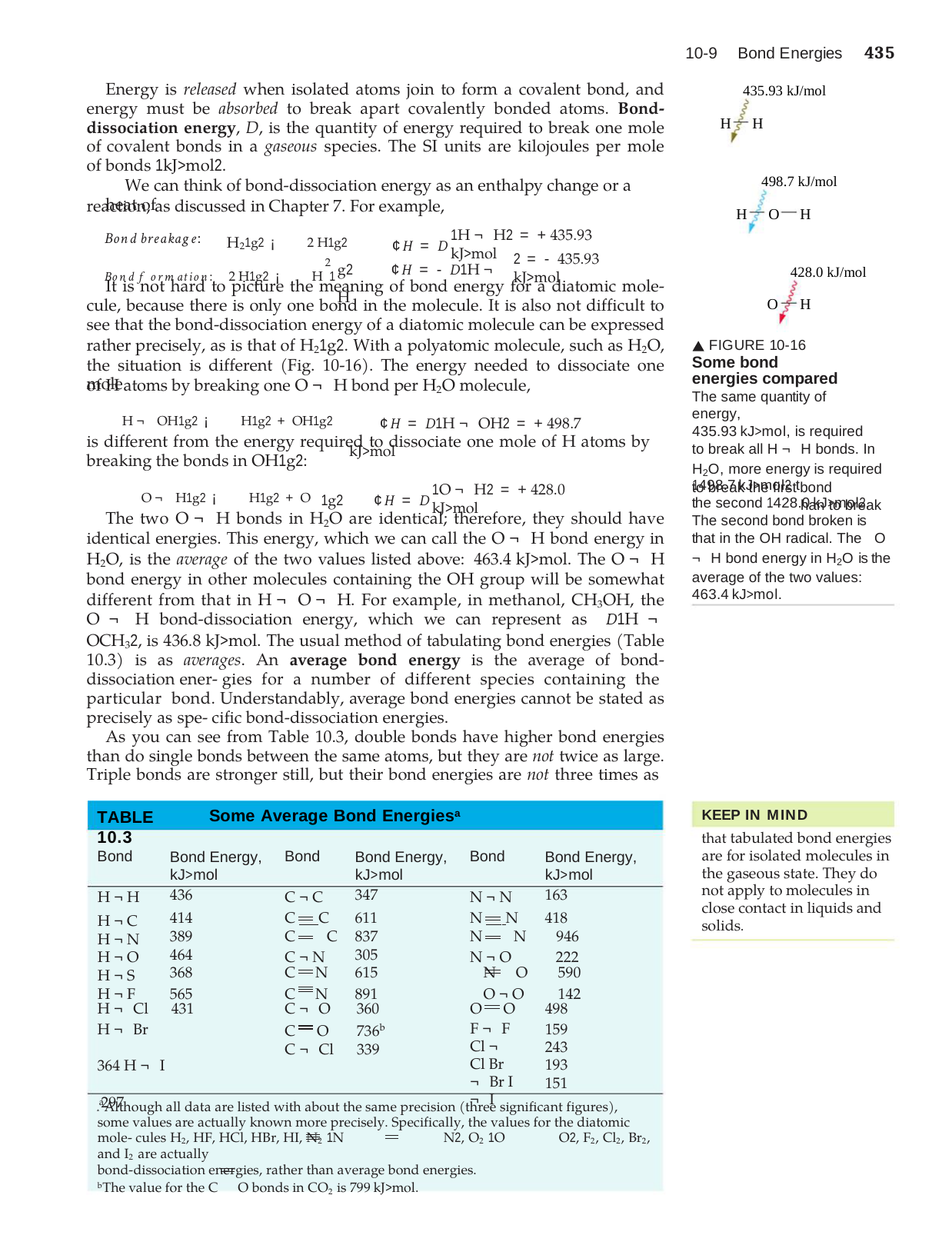

Bond Energies	435
10-9
Energy is released when isolated atoms join to form a covalent bond, and energy  must  be  absorbed  to  break  apart  covalently  bonded  atoms.  Bond- dissociation energy, D, is the quantity of energy required to break one mole of covalent bonds in a gaseous species. The SI units are kilojoules per mole of bonds 1kJ>mol2.
We can think of bond-dissociation energy as an enthalpy change or a heat of
435.93 kJ/mol
H	H
498.7 kJ/mol

H	O	H
  ¢H  =  D
reaction, as discussed in Chapter 7. For example,
Bond breakage:
g2   ¢H  =  - D1H ¬ H
 H21g2  ¡   2 H1g2
1H ¬ H2  =  + 435.93 kJ>mol
Bond formation:   2 H1g2  ¡   H  1
2  =  - 435.93 kJ>mol
2
428.0 kJ/mol
It is not hard to picture the meaning of bond energy for a diatomic mole- cule, because there is only one bond in the molecule. It is also not difficult to see that the bond-dissociation energy of a diatomic molecule can be expressed rather precisely, as is that of H21g2. With a polyatomic molecule, such as H2O, the situation is different (Fig. 10-16). The energy needed to dissociate one mole
O	H
 FIGURE 10-16
Some bond energies compared
The same quantity of energy,
435.93 kJ>mol, is required to break all H ¬ H bonds. In
H2O, more energy is required to break the first bond
han to break

 ¢H  =  D1H ¬ OH2  =  + 498.7 kJ>mol
of H atoms by breaking one O ¬ H bond per H2O molecule,
H ¬ OH1g2  ¡   H1g2  +  OH1g2
is different from the energy required to dissociate one mole of H atoms by
1g2 ¢H  =  D
breaking the bonds in OH1g2:
1498.7 kJ>mol2 t
O ¬ H1g2  ¡   H1g2  +  O
1O ¬ H2  =  + 428.0 kJ>mol
the second 1428.0 kJ>mol2.
The two O ¬ H bonds in H2O are identical; therefore, they should have identical energies. This energy, which we can call the O ¬ H bond energy in H2O, is the average of the two values listed above:  463.4 kJ>mol. The O ¬ H bond energy in other molecules containing the OH group will be somewhat different from that in H ¬ O ¬ H. For example, in methanol, CH3OH, the O ¬ H bond-dissociation energy, which we can represent as  D1H ¬ OCH32, is 436.8 kJ>mol. The usual method of tabulating bond energies (Table 10.3) is as averages. An average bond energy is the average of bond-dissociation ener- gies  for  a  number  of  different  species  containing  the  particular  bond. Understandably, average bond energies cannot be stated as precisely as spe- cific bond-dissociation energies.
As you can see from Table 10.3, double bonds have higher bond energies than do single bonds between the same atoms, but they are not twice as large. Triple bonds are stronger still, but their bond energies are not three times as
The second bond broken is that in the OH radical. The   O ¬ H bond energy in H2O is the average of the two values: 463.4 kJ>mol.
Some Average Bond Energiesa
KEEP IN MIND
that tabulated bond energies are for isolated molecules in the gaseous state. They do not apply to molecules in close contact in liquids and solids.
TABLE 10.3
| Bond | Bond Energy, kJ>mol | Bond |  | Bond Energy, kJ>mol | Bond | Bond Energy, kJ>mol |
| --- | --- | --- | --- | --- | --- | --- |
| H ¬ H | 436 | C ¬ C |  | 347 | N ¬ N | 163 |
| H ¬ C | 414 | C C |  | 611 | N N | 418 |
| H ¬ N | 389 | C C |  | 837 | N N 946 |  |
| H ¬ O | 464 | C ¬ N |  | 305 | N ¬ O 222 |  |
| H ¬ S | 368 | C | N | 615 N O 590 |  |  |
| H ¬ F | 565 | C | N | 891 O ¬ O 142 |  |  |

498
159
243
193
151
H ¬ Cl	431
H ¬ Br	364 H ¬ I 	 297
C ¬ O	360
C	O	736b
C ¬ Cl	339
O	O
F ¬ F Cl ¬ Cl Br ¬ Br I ¬ I

a
a      Although all data are listed with about the same precision (three significant figures), some values are actually known more precisely. Specifically, the values for the diatomic mole- cules H2, HF, HCl, HBr, HI, N2  1N	N2, O2  1O	O2, F2, Cl2, Br2, and I2  are actually
bond-dissociation energies, rather than average bond energies.
bThe value for the C	O bonds in CO2 is 799 kJ>mol.